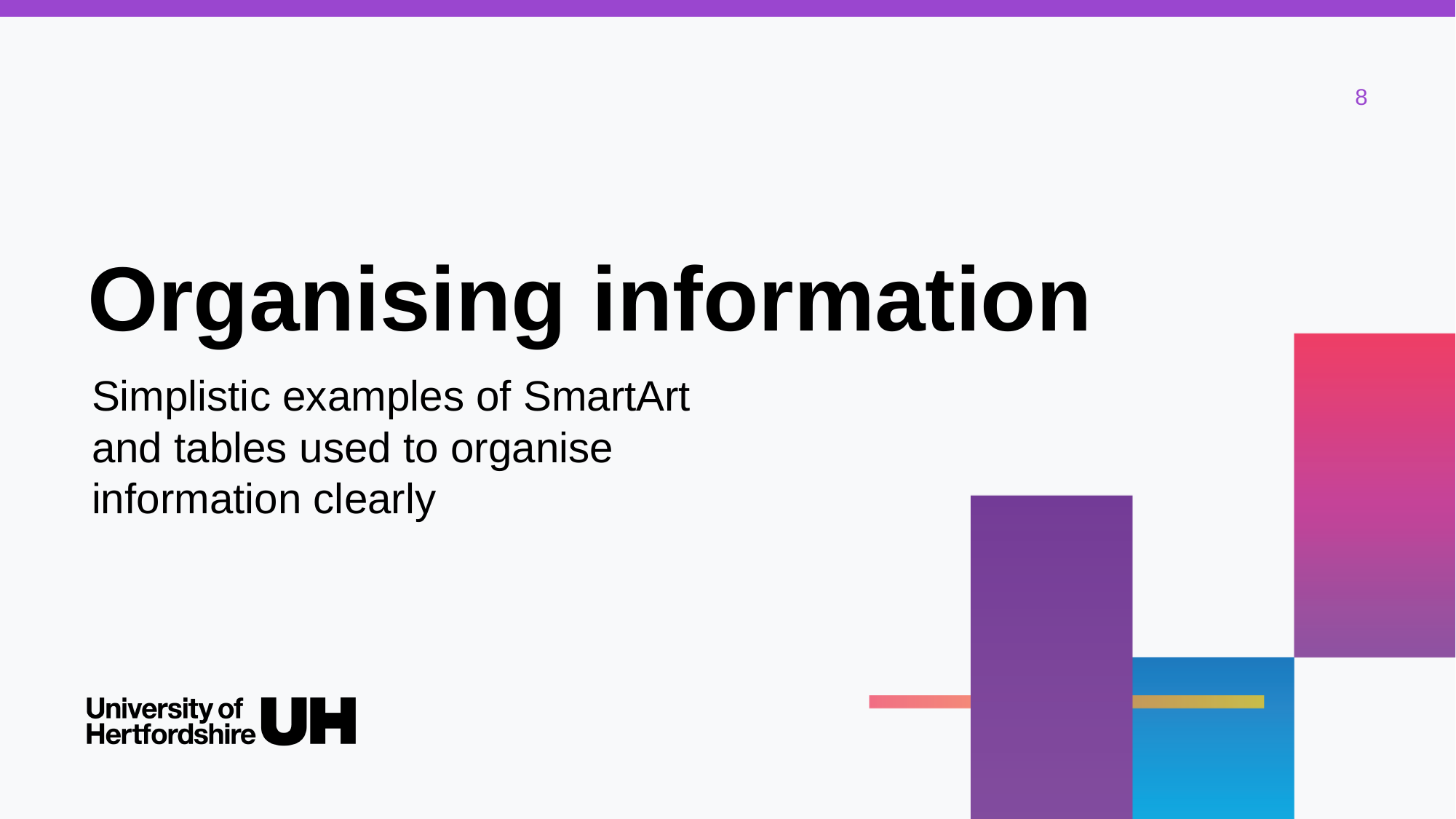

# Organising information
Simplistic examples of SmartArt and tables used to organise information clearly